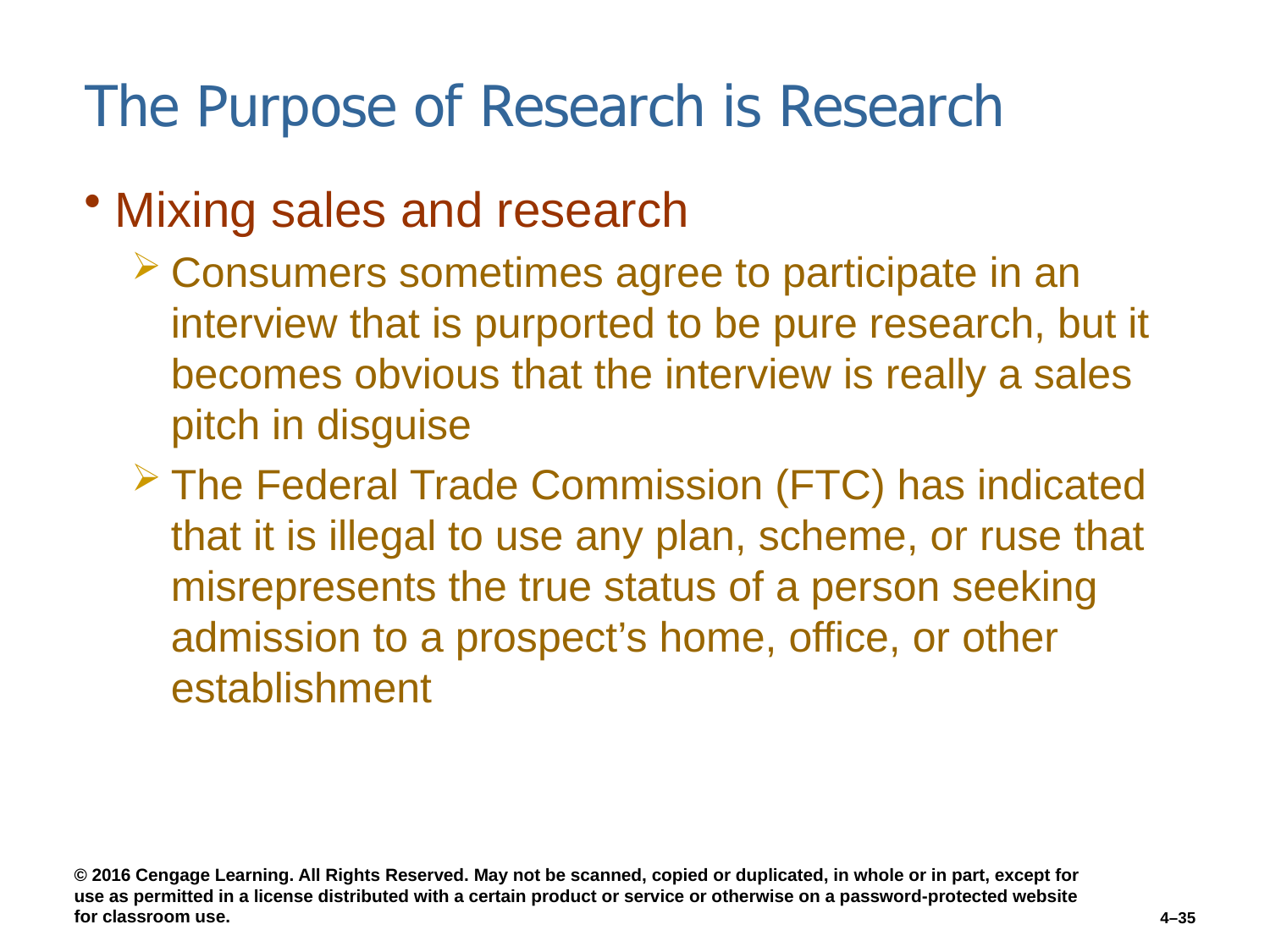

# The Purpose of Research is Research
Mixing sales and research
Consumers sometimes agree to participate in an interview that is purported to be pure research, but it becomes obvious that the interview is really a sales pitch in disguise
The Federal Trade Commission (FTC) has indicated that it is illegal to use any plan, scheme, or ruse that misrepresents the true status of a person seeking admission to a prospect’s home, office, or other establishment
4–35
© 2016 Cengage Learning. All Rights Reserved. May not be scanned, copied or duplicated, in whole or in part, except for use as permitted in a license distributed with a certain product or service or otherwise on a password-protected website for classroom use.